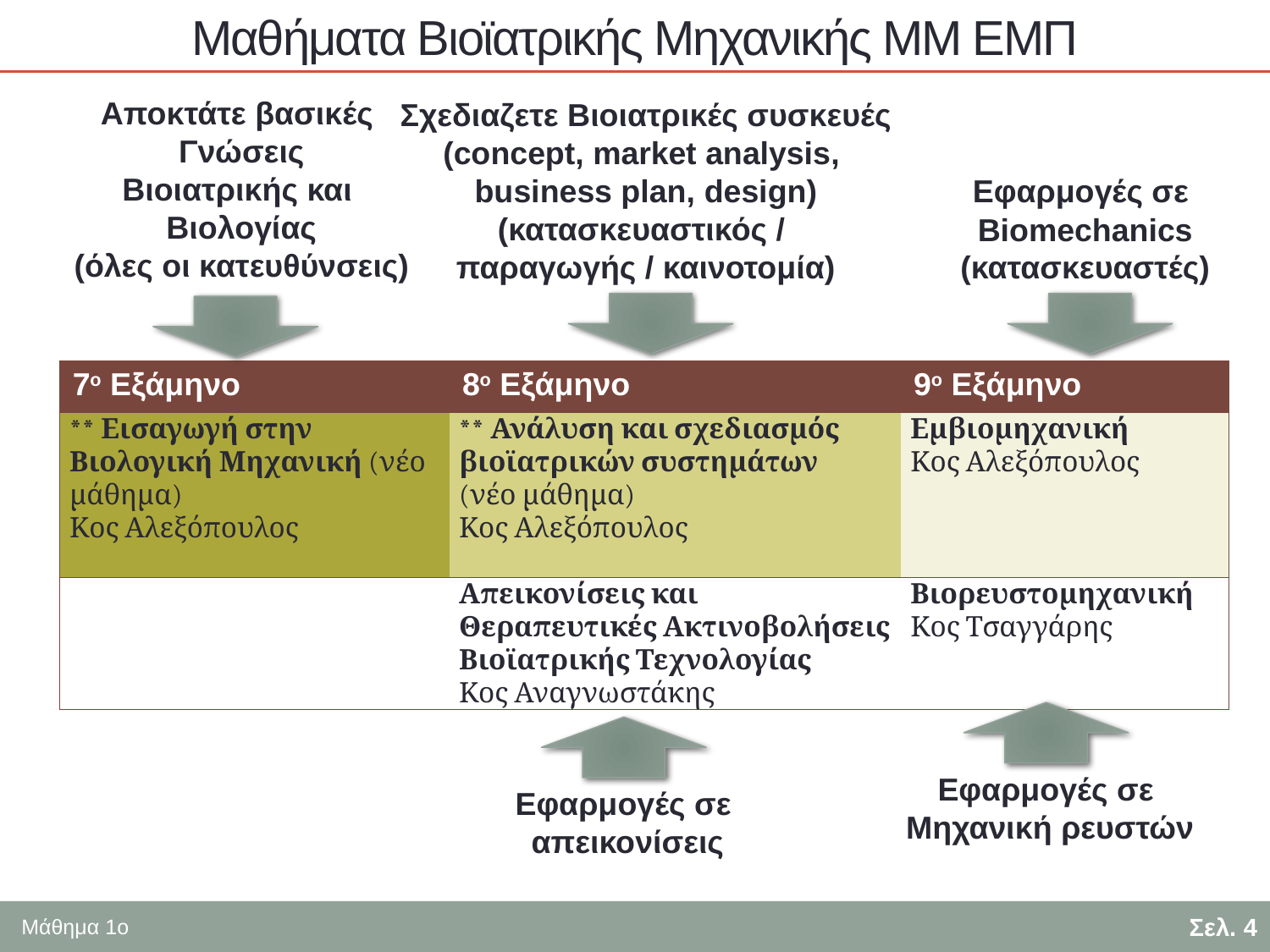

# Μαθήματα Βιοϊατρικής Μηχανικής ΜΜ ΕΜΠ
Αποκτάτε βασικές
Γνώσεις
Βιοιατρικής και
Βιολογίας
(όλες οι κατευθύνσεις)

Σχεδιαζετε Βιοιατρικές συσκευές
(concept, market analysis,
business plan, design)
(κατασκευαστικός /
παραγωγής / καινοτομία)

Εφαρμογές σε
Biomechanics
(κατασκευαστές)

Εφαρμογές σε
Μηχανική ρευστών

Εφαρμογές σε
απεικονίσεις
| 7ο Εξάμηνο | 8ο Εξάμηνο | 9ο Εξάμηνο |
| --- | --- | --- |
| \*\* Εισαγωγή στην Βιολογική Μηχανική (νέο μάθημα) Κος Αλεξόπουλος | \*\* Ανάλυση και σχεδιασμός βιοϊατρικών συστημάτων (νέο μάθημα) Κος Αλεξόπουλος | Εμβιομηχανική Κος Αλεξόπουλος |
|  | Απεικονίσεις και Θεραπευτικές Ακτινοβολήσεις Βιοϊατρικής Τεχνολογίας Κος Αναγνωστάκης | Βιορευστομηχανική Κος Τσαγγάρης |
Σελ. 4